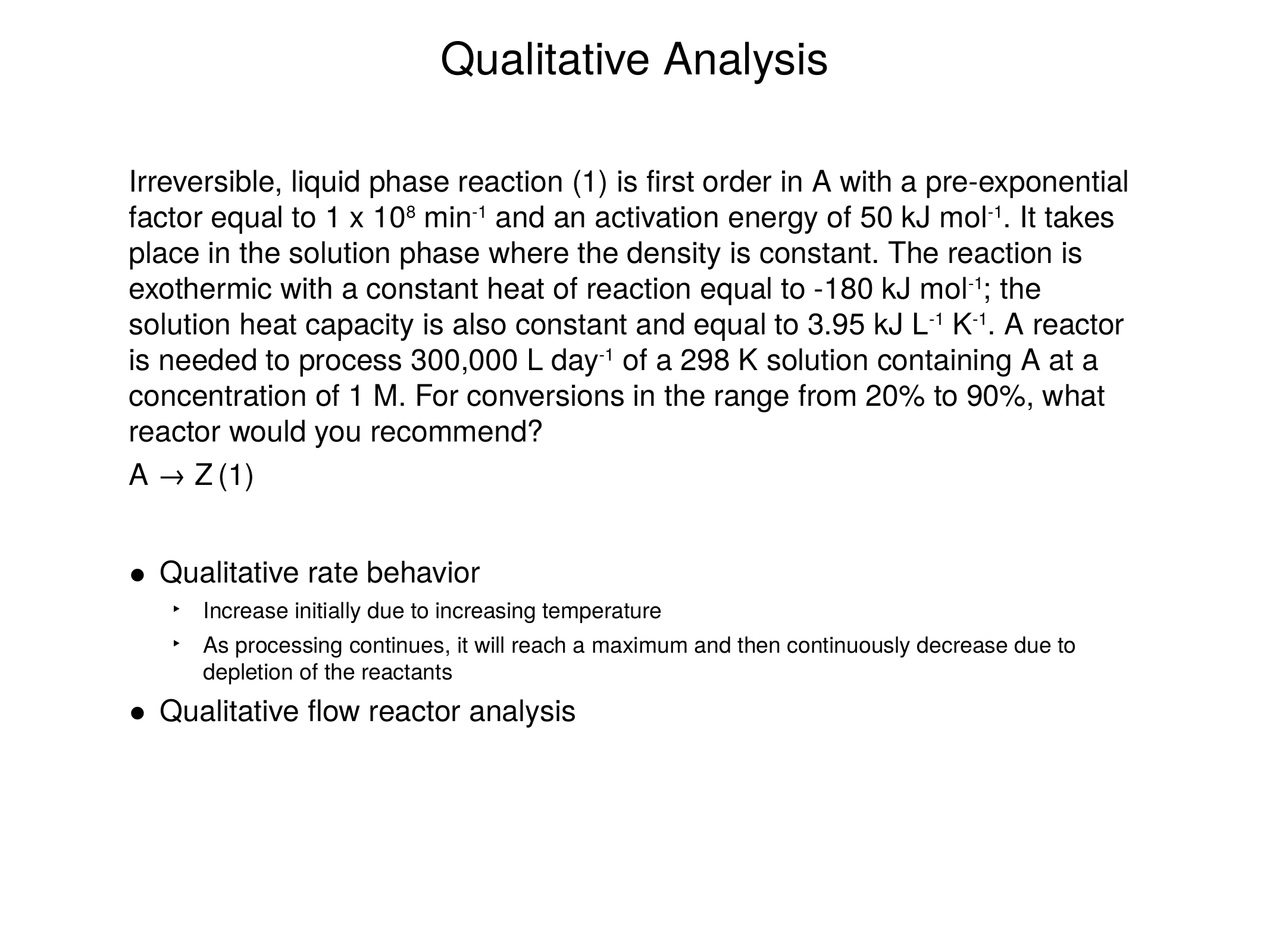

# Qualitative Analysis
Irreversible, liquid phase reaction (1) is first order in A with a pre-exponential factor equal to 1 x 108 min-1 and an activation energy of 50 kJ mol-1. It takes place in the solution phase where the density is constant. The reaction is exothermic with a constant heat of reaction equal to -180 kJ mol-1; the solution heat capacity is also constant and equal to 3.95 kJ L-1 K-1. A reactor is needed to process 300,000 L day-1 of a 298 K solution containing A at a concentration of 1 M. For conversions in the range from 20% to 90%, what reactor would you recommend?
A → Z	(1)
Qualitative rate behavior
Increase initially due to increasing temperature
As processing continues, it will reach a maximum and then continuously decrease due to depletion of the reactants
Qualitative flow reactor analysis